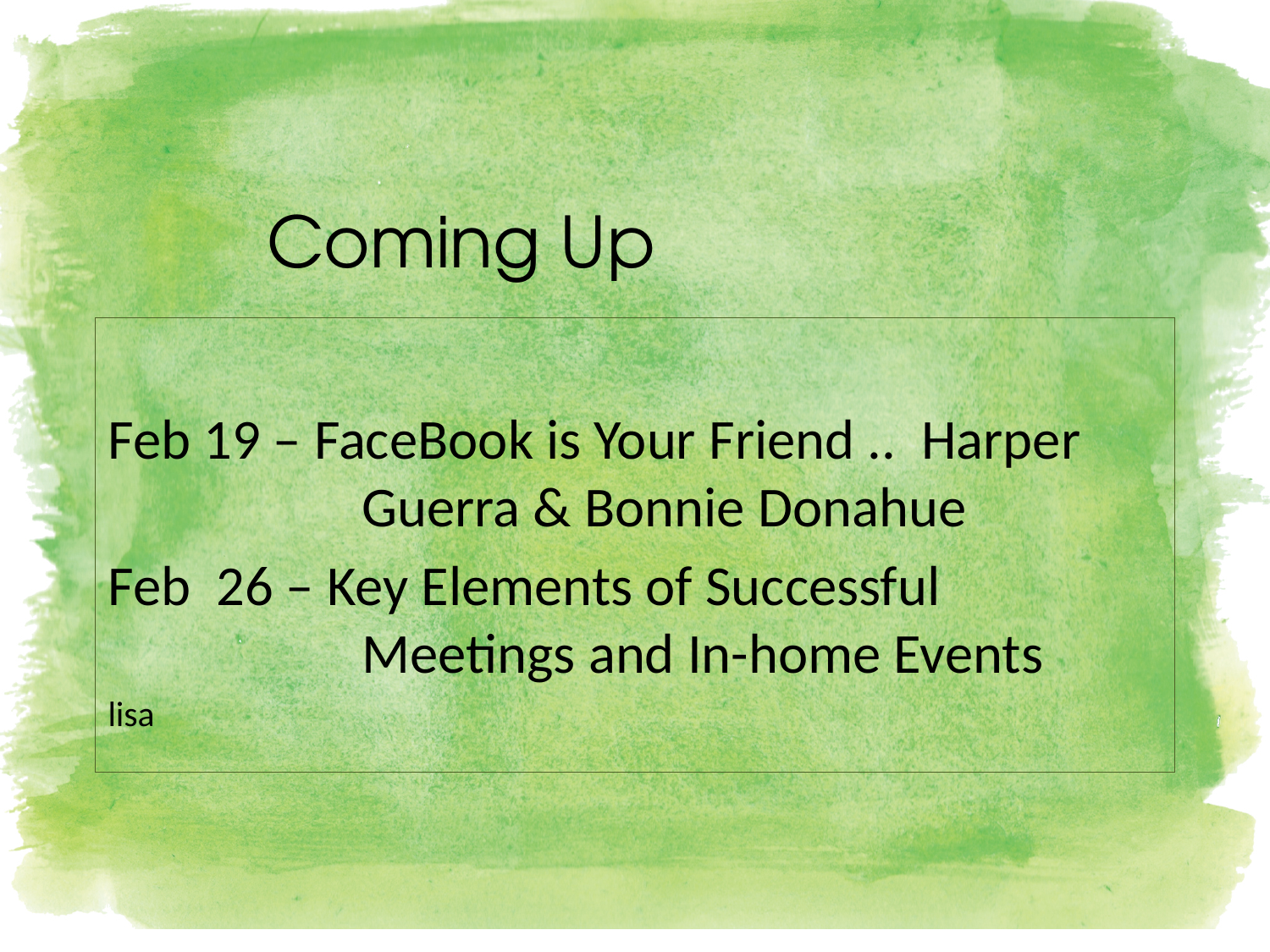

# Coming Up

Feb 19 – FaceBook is Your Friend ..  Harper 			Guerra & Bonnie Donahue
Feb  26 – Key Elements of Successful 				Meetings and In-home Events
lisa